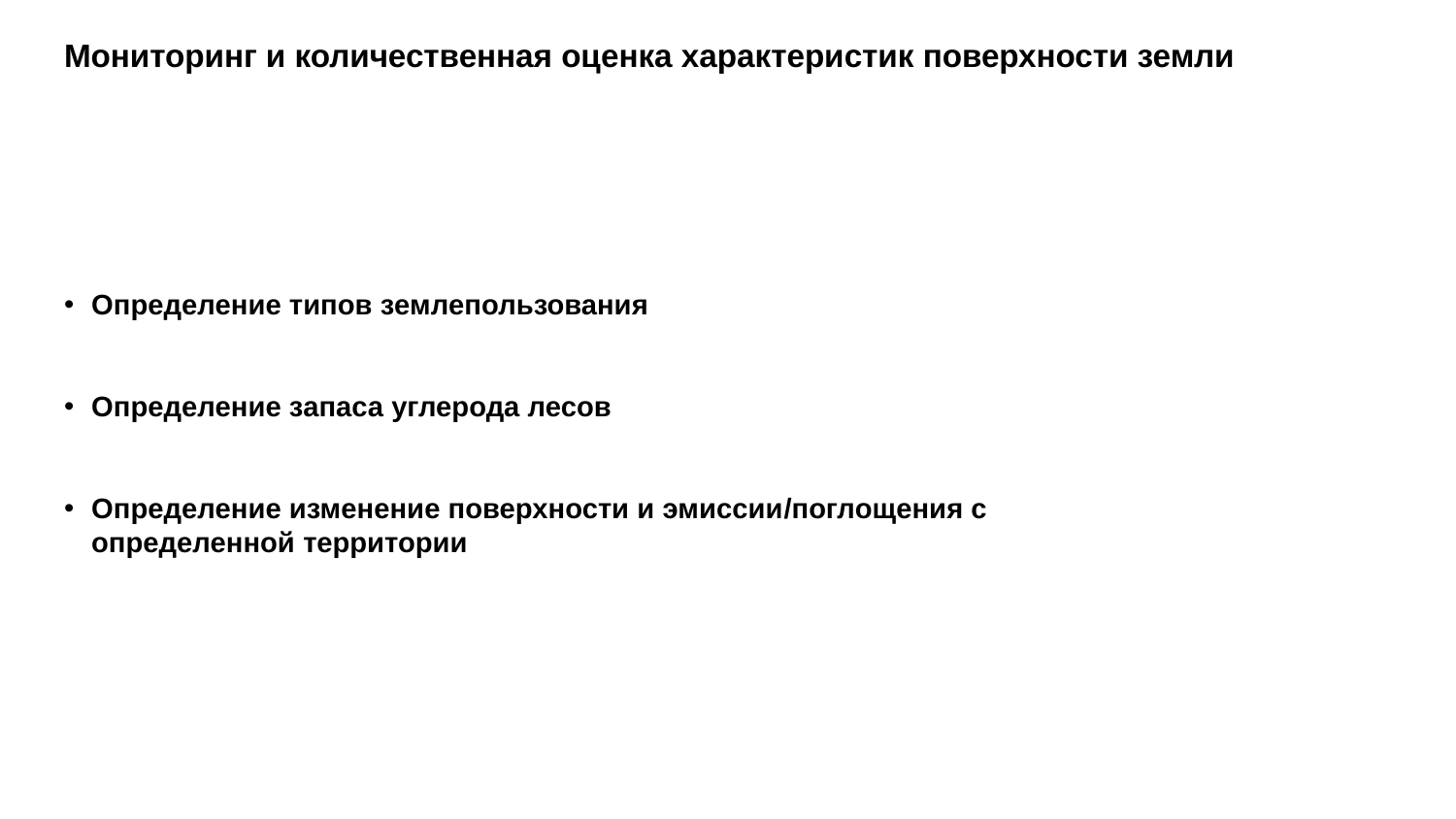

# Мониторинг и количественная оценка характеристик поверхности земли
Определение типов землепользования

Определение запаса углерода лесов

Определение изменение поверхности и эмиссии/поглощения с определенной территории